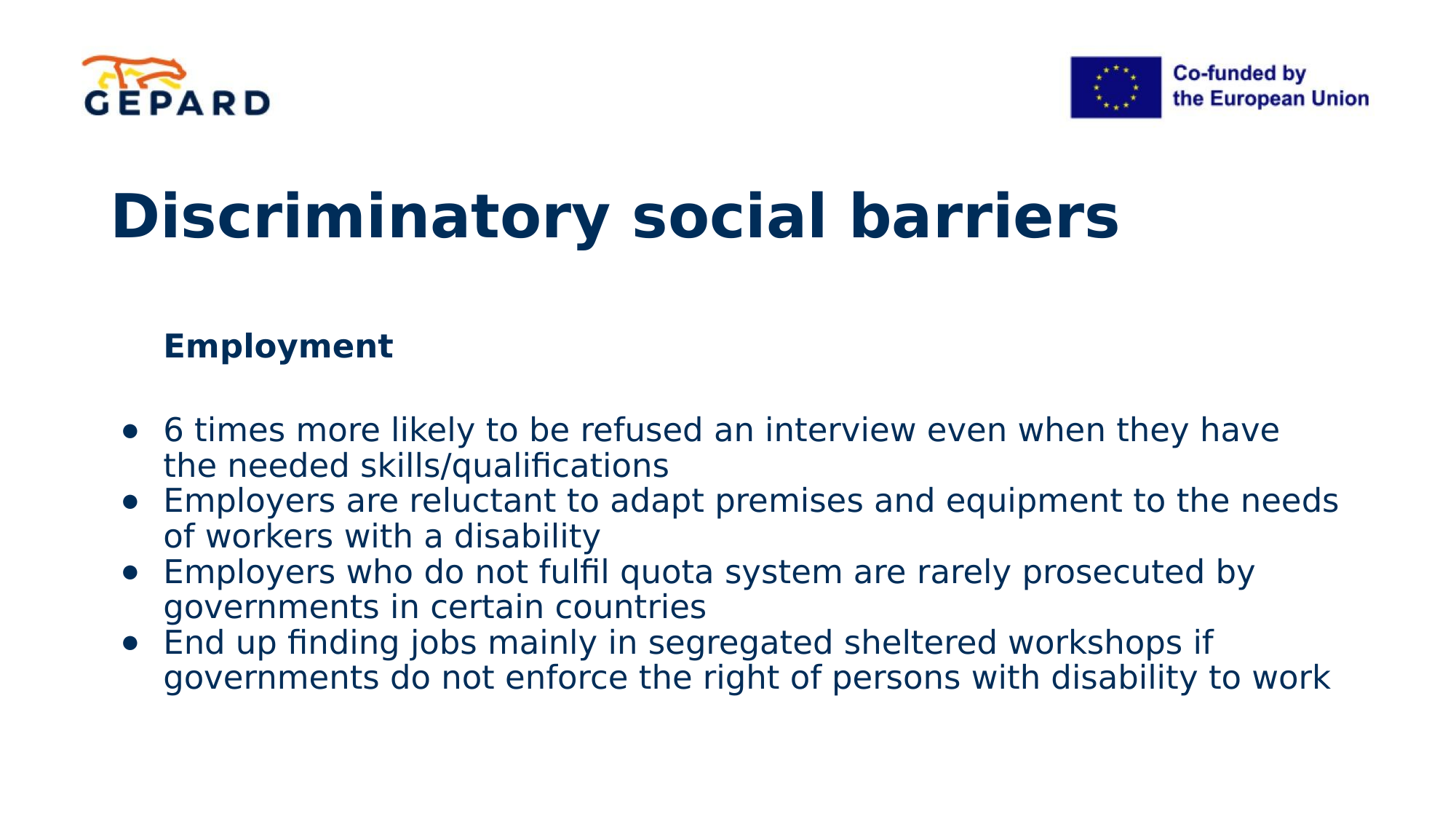

# Discriminatory social barriers
Employment

6 times more likely to be refused an interview even when they have the needed skills/qualifications
Employers are reluctant to adapt premises and equipment to the needs of workers with a disability
Employers who do not fulfil quota system are rarely prosecuted by governments in certain countries
End up finding jobs mainly in segregated sheltered workshops if governments do not enforce the right of persons with disability to work